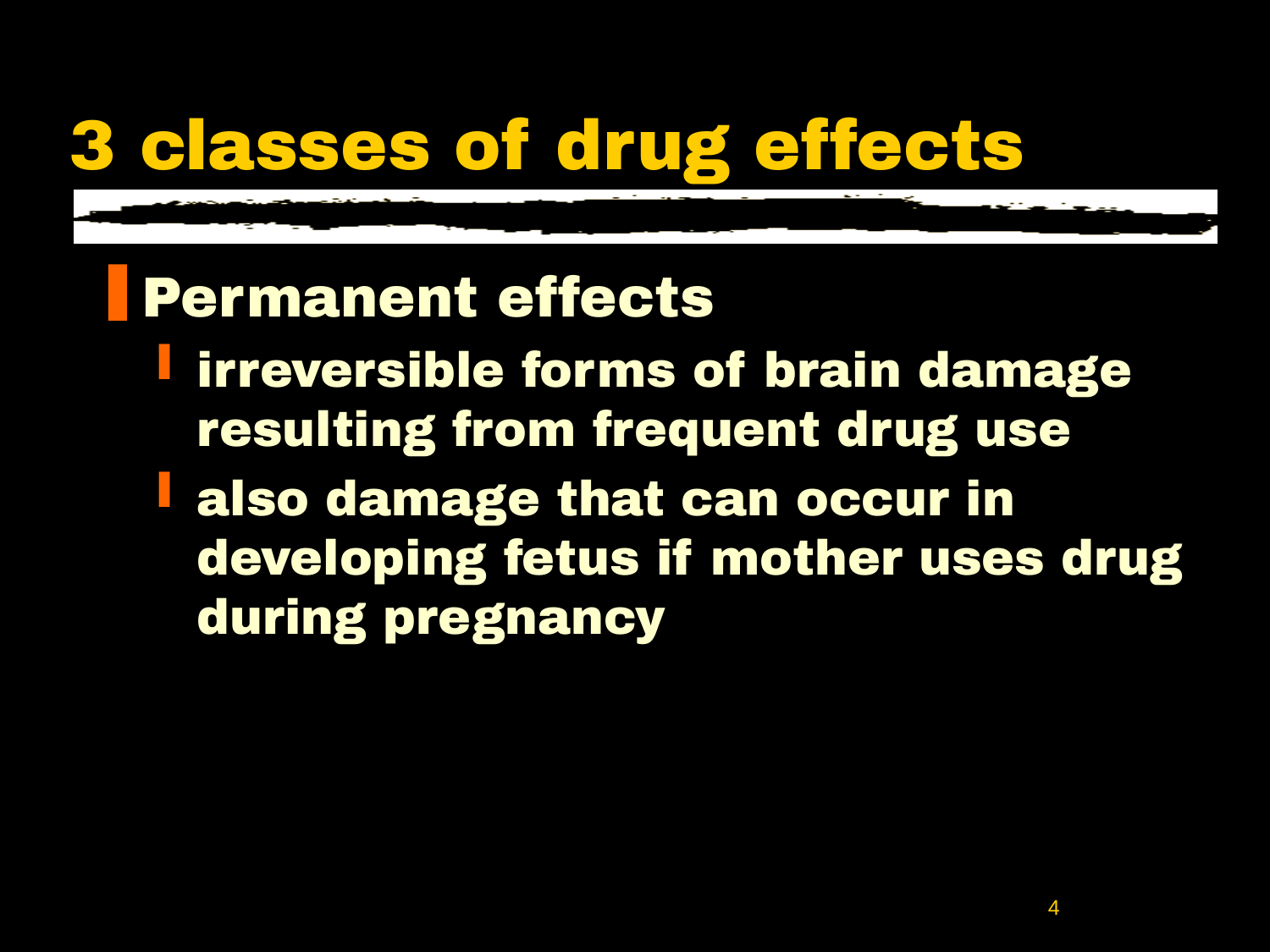

# 3 classes of drug effects
Permanent effects
irreversible forms of brain damage resulting from frequent drug use
also damage that can occur in developing fetus if mother uses drug during pregnancy